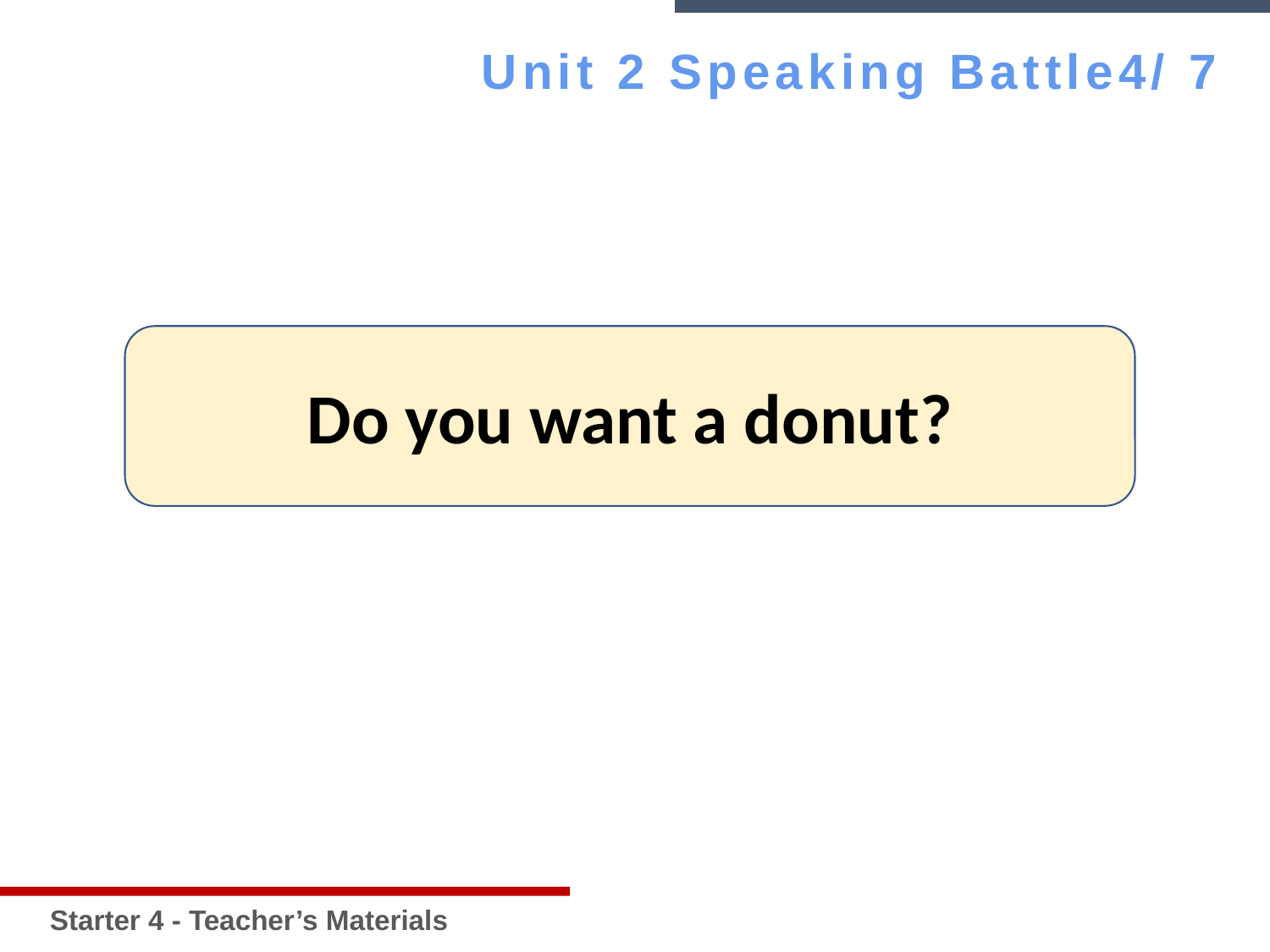

Starter 4 - Teacher’s Materials
Unit 2 Speaking Battle4/ 7
Do you want a donut?